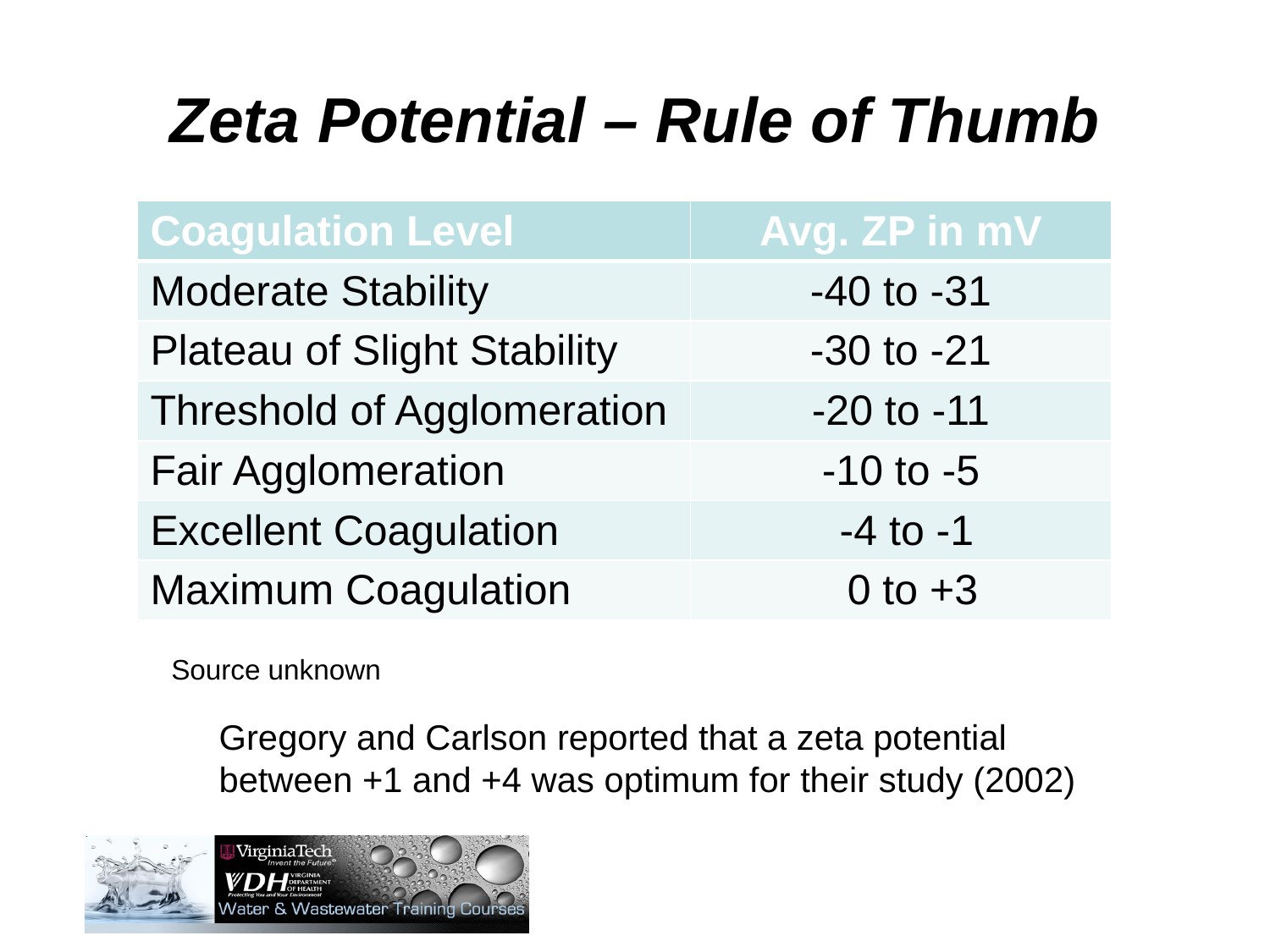

# Zeta Potential – Rule of Thumb
| Coagulation Level | Avg. ZP in mV |
| --- | --- |
| Moderate Stability | -40 to -31 |
| Plateau of Slight Stability | -30 to -21 |
| Threshold of Agglomeration | -20 to -11 |
| Fair Agglomeration | -10 to -5 |
| Excellent Coagulation | -4 to -1 |
| Maximum Coagulation | 0 to +3 |
Source unknown
Gregory and Carlson reported that a zeta potential between +1 and +4 was optimum for their study (2002)